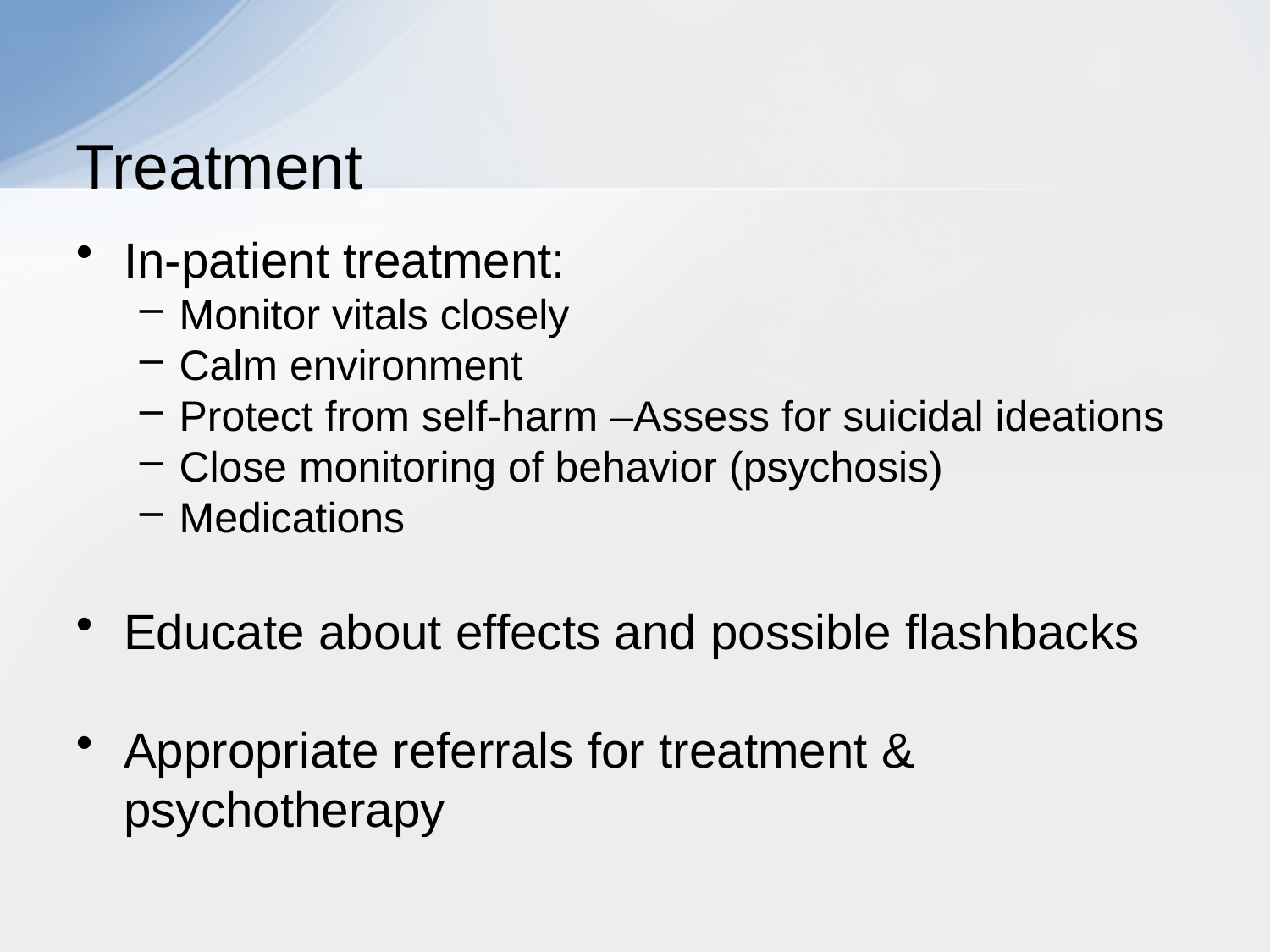

# Treatment
In-patient treatment:
Monitor vitals closely
Calm environment
Protect from self-harm –Assess for suicidal ideations
Close monitoring of behavior (psychosis)
Medications

Educate about effects and possible flashbacks

Appropriate referrals for treatment & psychotherapy